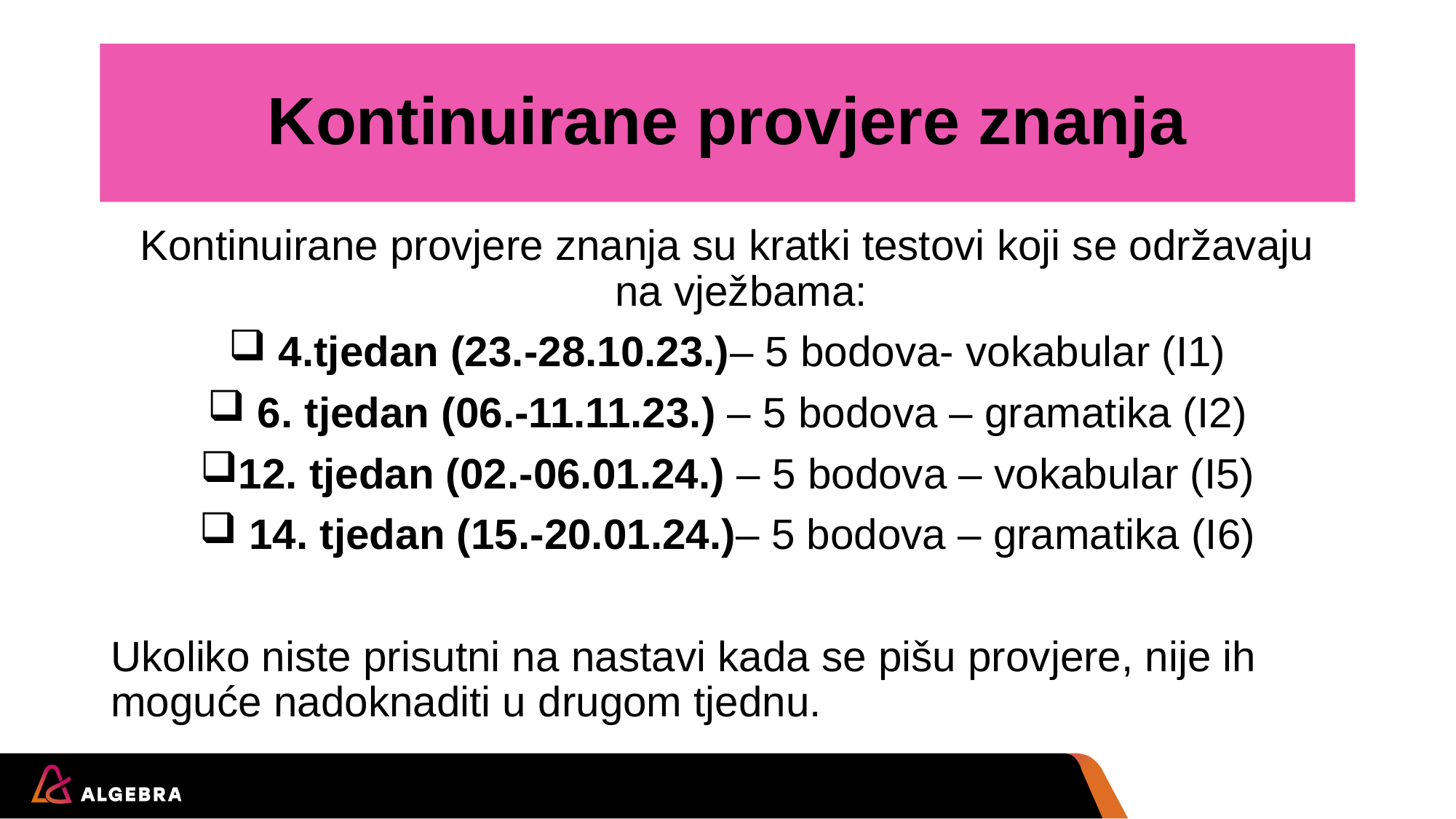

# Kontinuirane provjere znanja
Kontinuirane provjere znanja su kratki testovi koji se održavaju na vježbama:
 4.tjedan (23.-28.10.23.)– 5 bodova- vokabular (I1)
 6. tjedan (06.-11.11.23.) – 5 bodova – gramatika (I2)
12. tjedan (02.-06.01.24.) – 5 bodova – vokabular (I5)
 14. tjedan (15.-20.01.24.)– 5 bodova – gramatika (I6)

Ukoliko niste prisutni na nastavi kada se pišu provjere, nije ih moguće nadoknaditi u drugom tjednu.